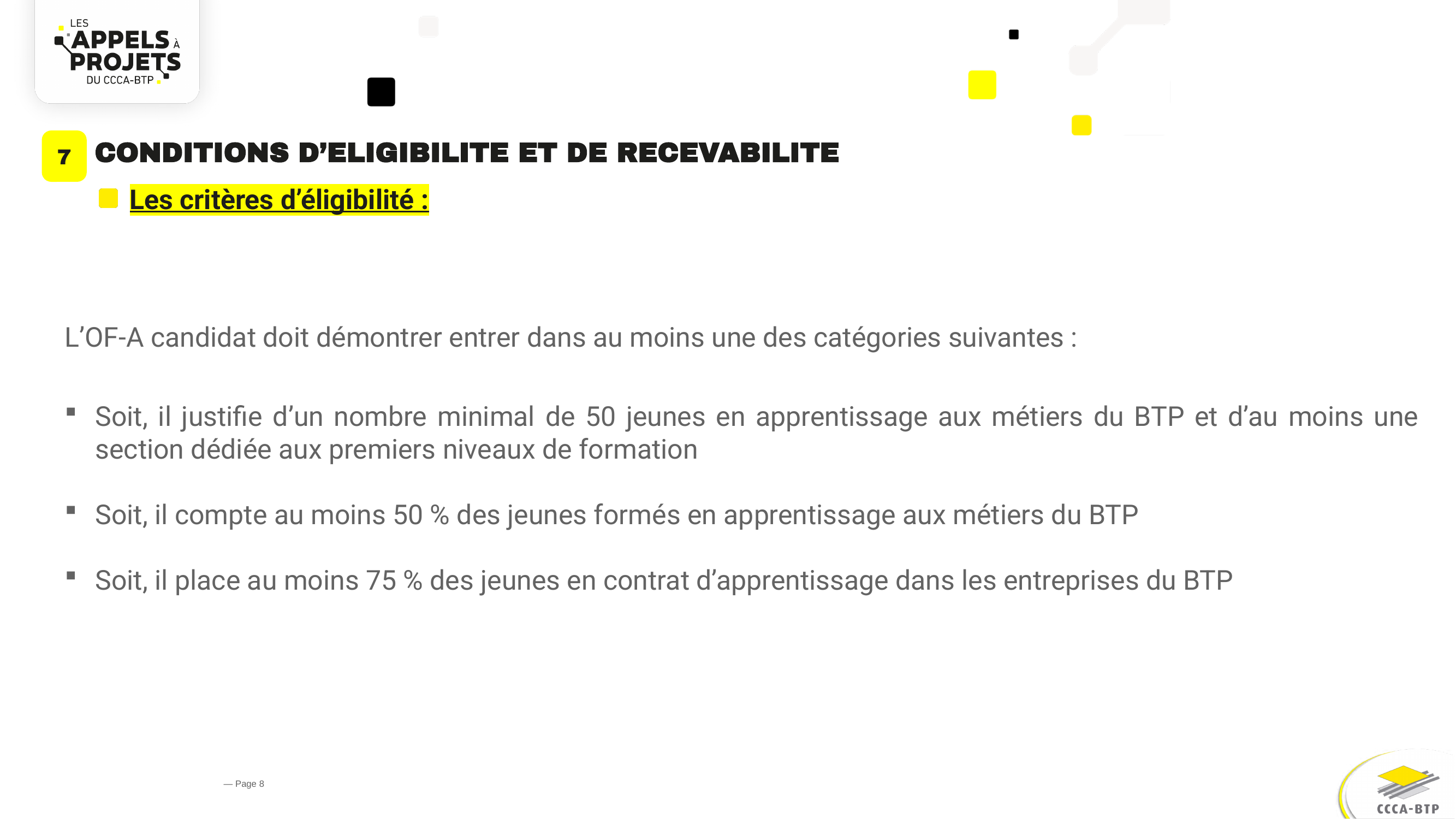

7
CONDITIONS D’ELIGIBILITE ET DE RECEVABILITE

Les critères d’éligibilité :

L’OF-A candidat doit démontrer entrer dans au moins une des catégories suivantes :

Soit, il justifie d’un nombre minimal de 50 jeunes en apprentissage aux métiers du BTP et d’au moins une section dédiée aux premiers niveaux de formation

Soit, il compte au moins 50 % des jeunes formés en apprentissage aux métiers du BTP

Soit, il place au moins 75 % des jeunes en contrat d’apprentissage dans les entreprises du BTP
— Page 8